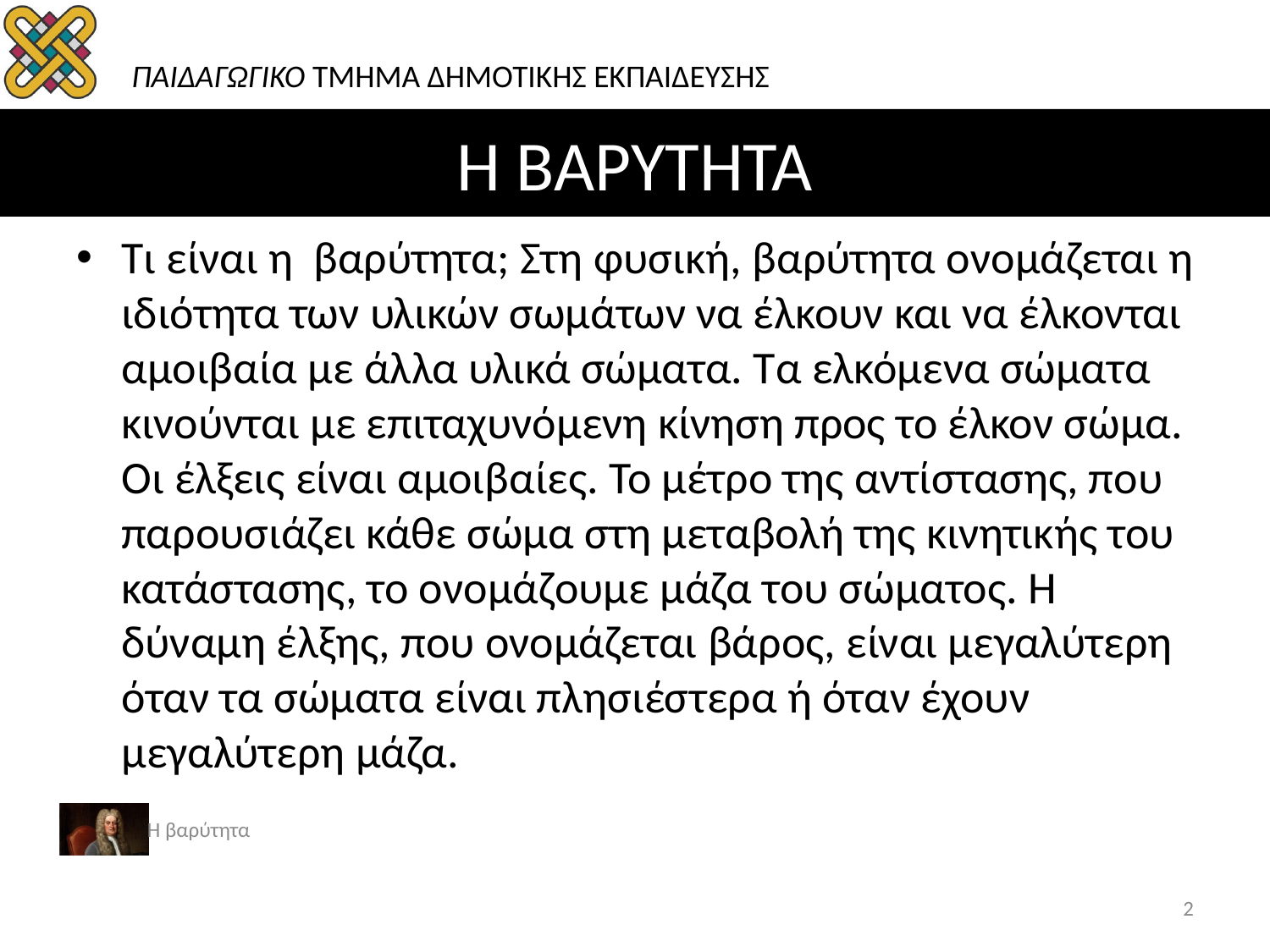

# Η ΒΑΡΥΤΗΤΑ
Τι είναι η  βαρύτητα; Στη φυσική, βαρύτητα ονομάζεται η ιδιότητα των υλικών σωμάτων να έλκουν και να έλκονται αμοιβαία με άλλα υλικά σώματα. Τα ελκόμενα σώματα κινούνται με επιταχυνόμενη κίνηση προς το έλκον σώμα. Οι έλξεις είναι αμοιβαίες. Το μέτρο της αντίστασης, που παρουσιάζει κάθε σώμα στη μεταβολή της κινητικής του κατάστασης, το ονομάζουμε μάζα του σώματος. Η δύναμη έλξης, που ονομάζεται βάρος, είναι μεγαλύτερη όταν τα σώματα είναι πλησιέστερα ή όταν έχουν μεγαλύτερη μάζα.

Η βαρύτητα
2